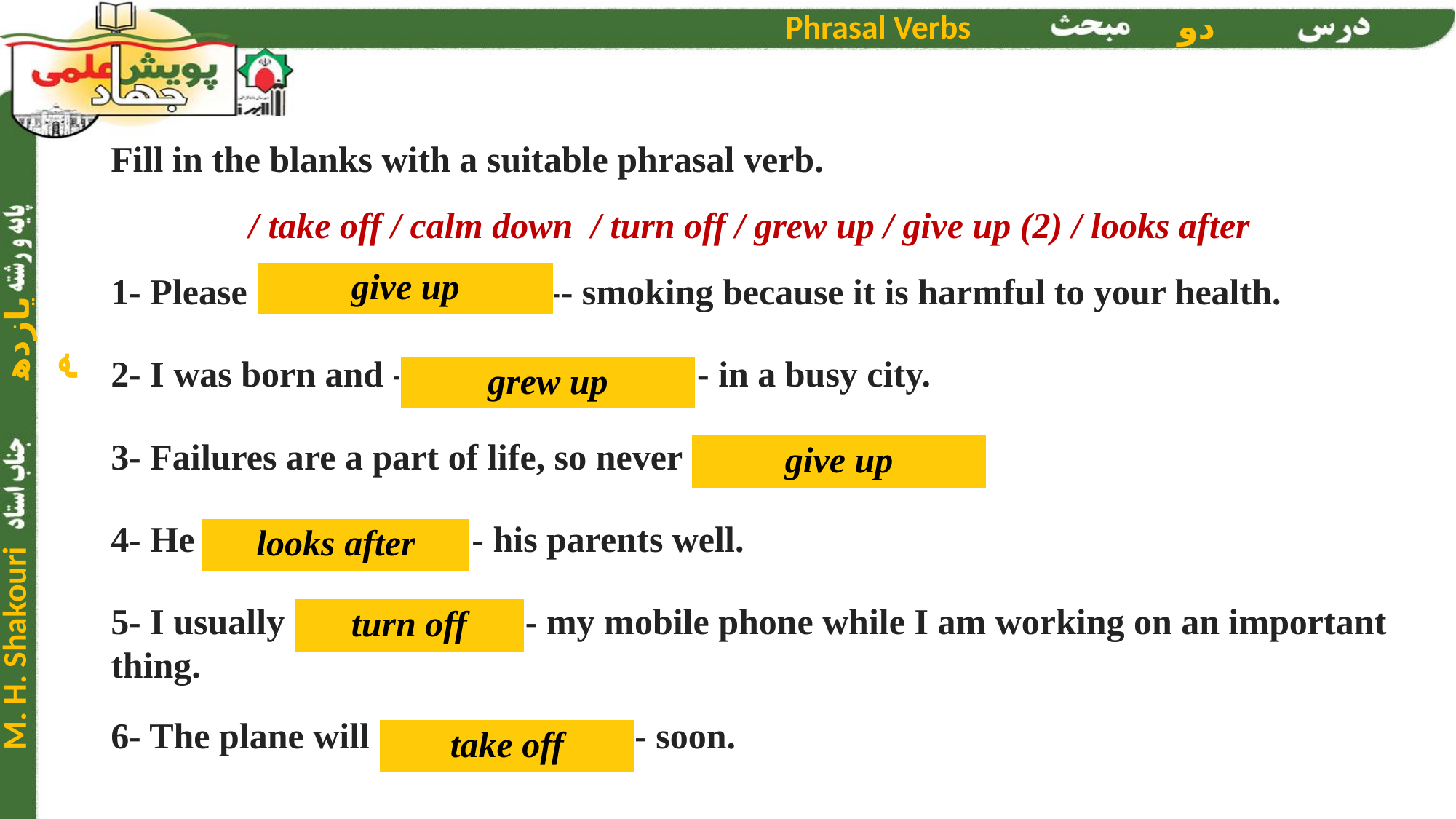

Fill in the blanks with a suitable phrasal verb.
/ take off / calm down  / turn off / grew up / give up (2) / looks after
1- Please -------------------------- smoking because it is harmful to your health.
2- I was born and -------------------------- in a busy city.
3- Failures are a part of life, so never ----------------------.
4- He ----------------------- his parents well.
5- I usually -------------------- my mobile phone while I am working on an important thing.
6- The plane will ---------------------- soon.
| give up |
| --- |
| grew up |
| --- |
| give up |
| --- |
| looks after |
| --- |
| turn off |
| --- |
| take off |
| --- |